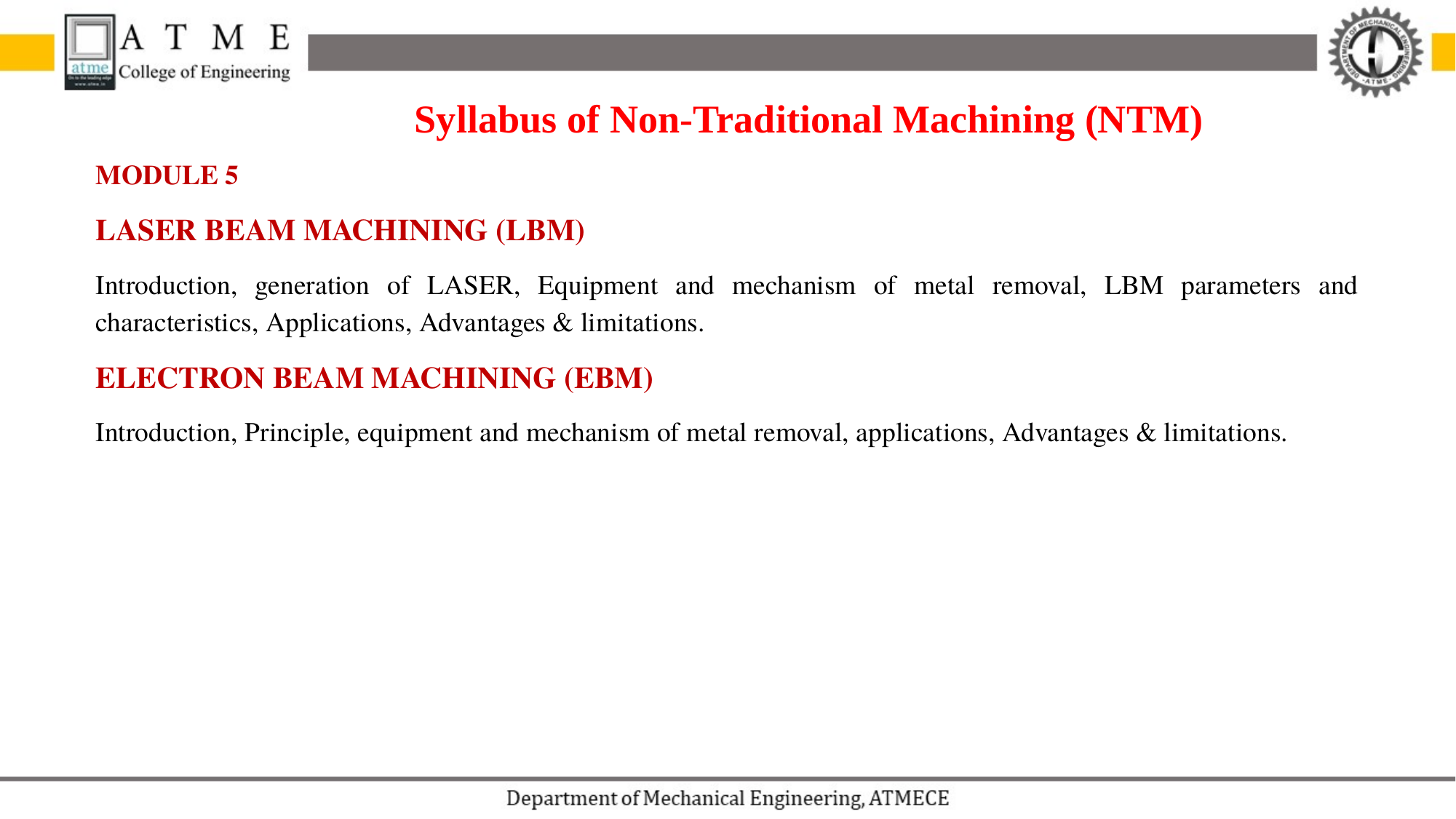

Syllabus of Non-Traditional Machining (NTM)
MODULE 5
LASER BEAM MACHINING (LBM)
Introduction, generation of LASER, Equipment and mechanism of metal removal, LBM parameters and characteristics, Applications, Advantages & limitations.
ELECTRON BEAM MACHINING (EBM)
Introduction, Principle, equipment and mechanism of metal removal, applications, Advantages & limitations.